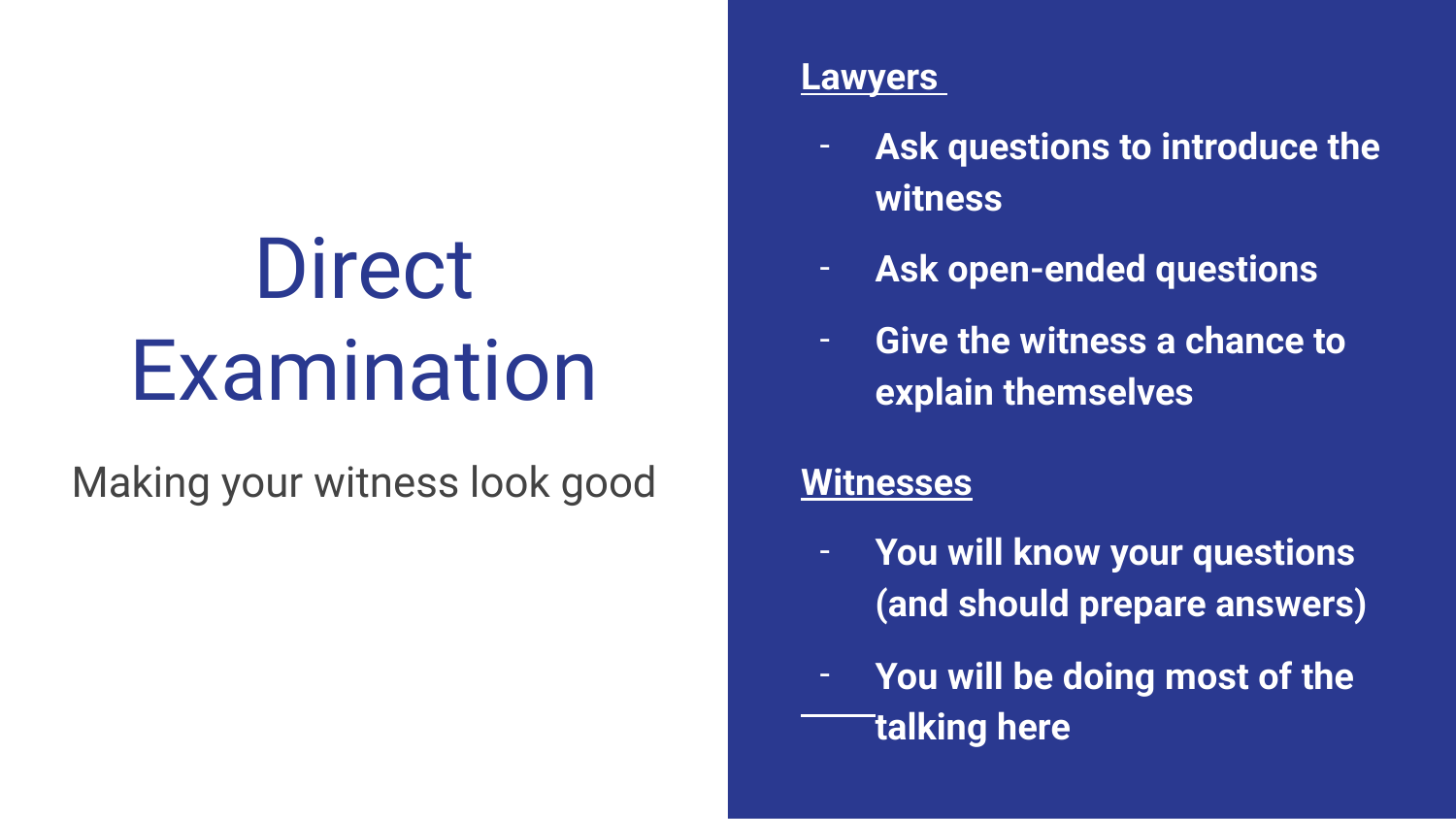

Lawyers
Ask questions to introduce the witness

Ask open-ended questions

Give the witness a chance to explain themselves

Witnesses
You will know your questions (and should prepare answers)

You will be doing most of the talking here
# Direct Examination
Making your witness look good